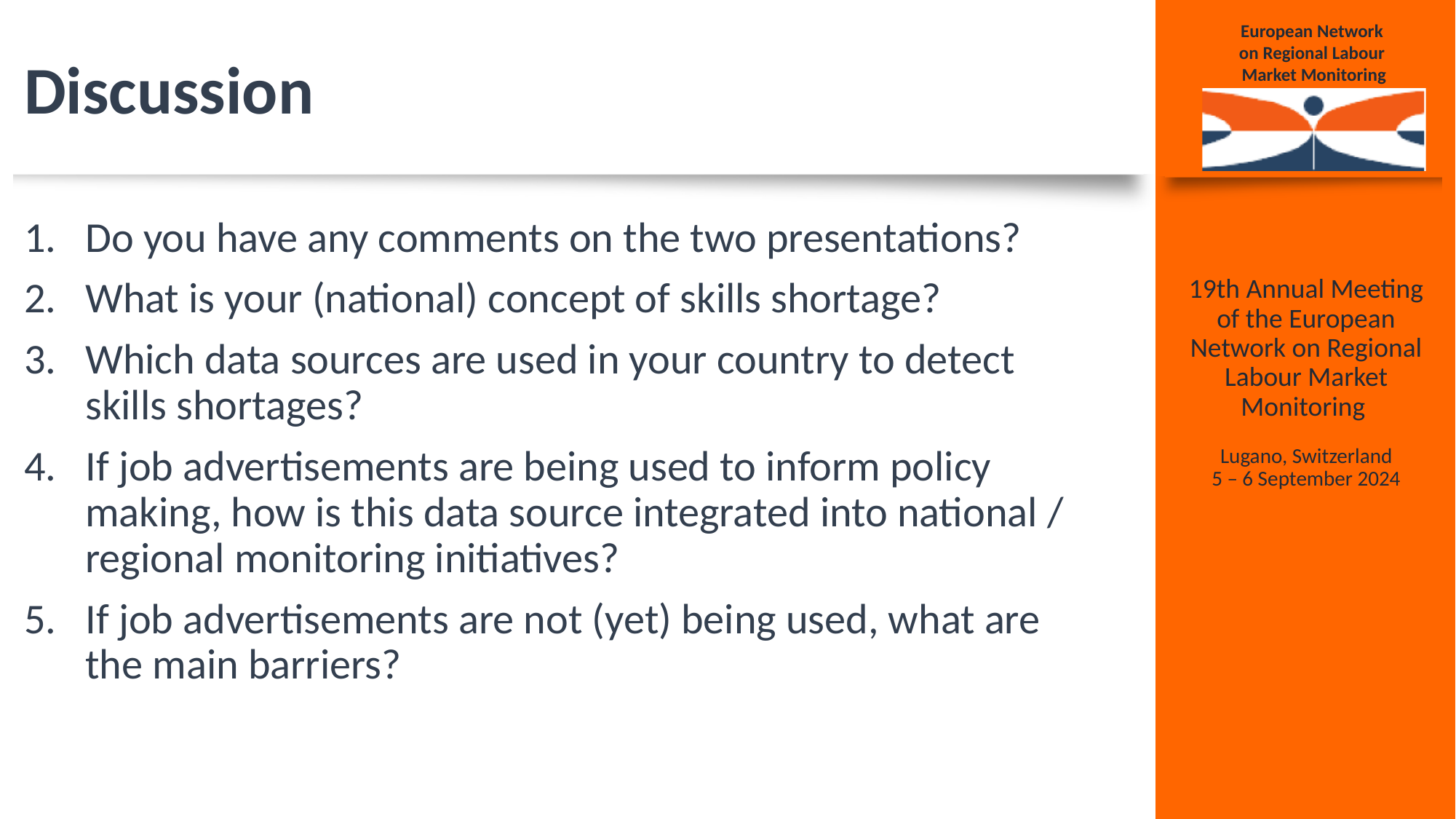

# Discussion
Do you have any comments on the two presentations?
What is your (national) concept of skills shortage?
Which data sources are used in your country to detect skills shortages?
If job advertisements are being used to inform policy making, how is this data source integrated into national / regional monitoring initiatives?
If job advertisements are not (yet) being used, what are the main barriers?